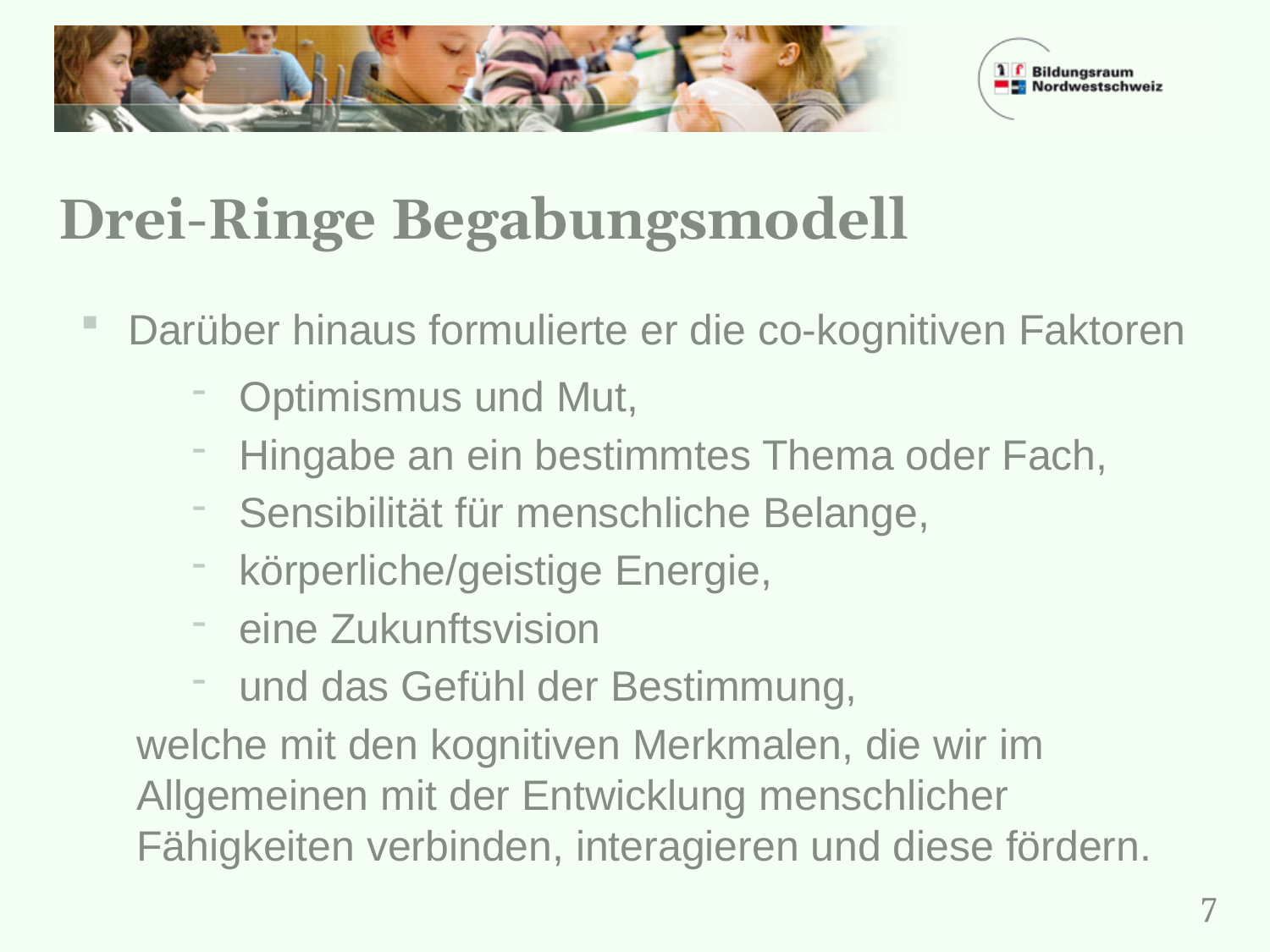

# Drei-Ringe Begabungsmodell
Darüber hinaus formulierte er die co-kognitiven Faktoren
Optimismus und Mut,
Hingabe an ein bestimmtes Thema oder Fach,
Sensibilität für menschliche Belange,
körperliche/geistige Energie,
eine Zukunftsvision
und das Gefühl der Bestimmung,
welche mit den kognitiven Merkmalen, die wir im Allgemeinen mit der Entwicklung menschlicher Fähigkeiten verbinden, interagieren und diese fördern.
7